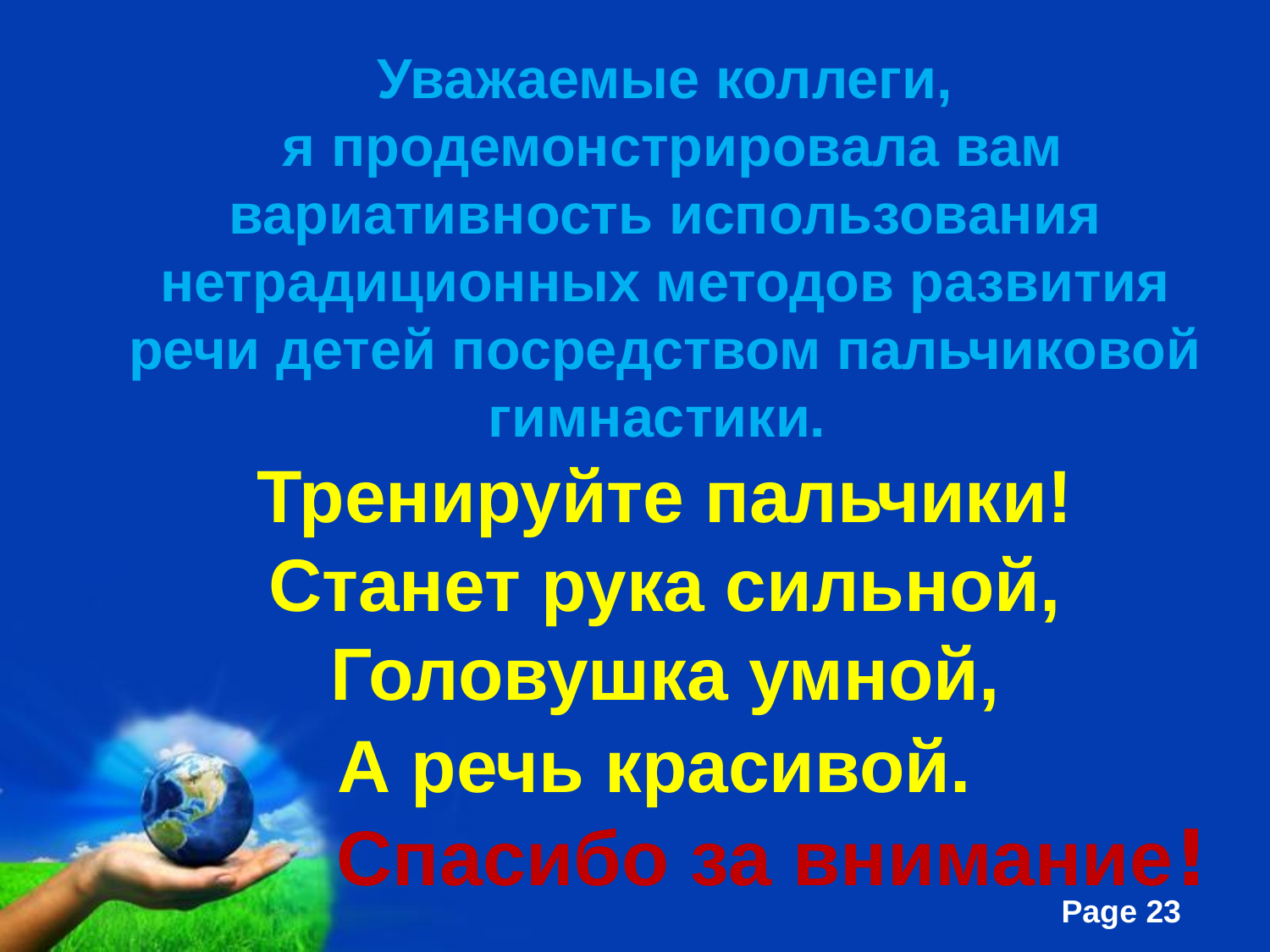

Уважаемые коллеги,
 я продемонстрировала вам вариативность использования нетрадиционных методов развития речи детей посредством пальчиковой гимнастики.
Тренируйте пальчики!
Станет рука сильной,
Головушка умной,
А речь красивой.
          Спасибо за внимание!